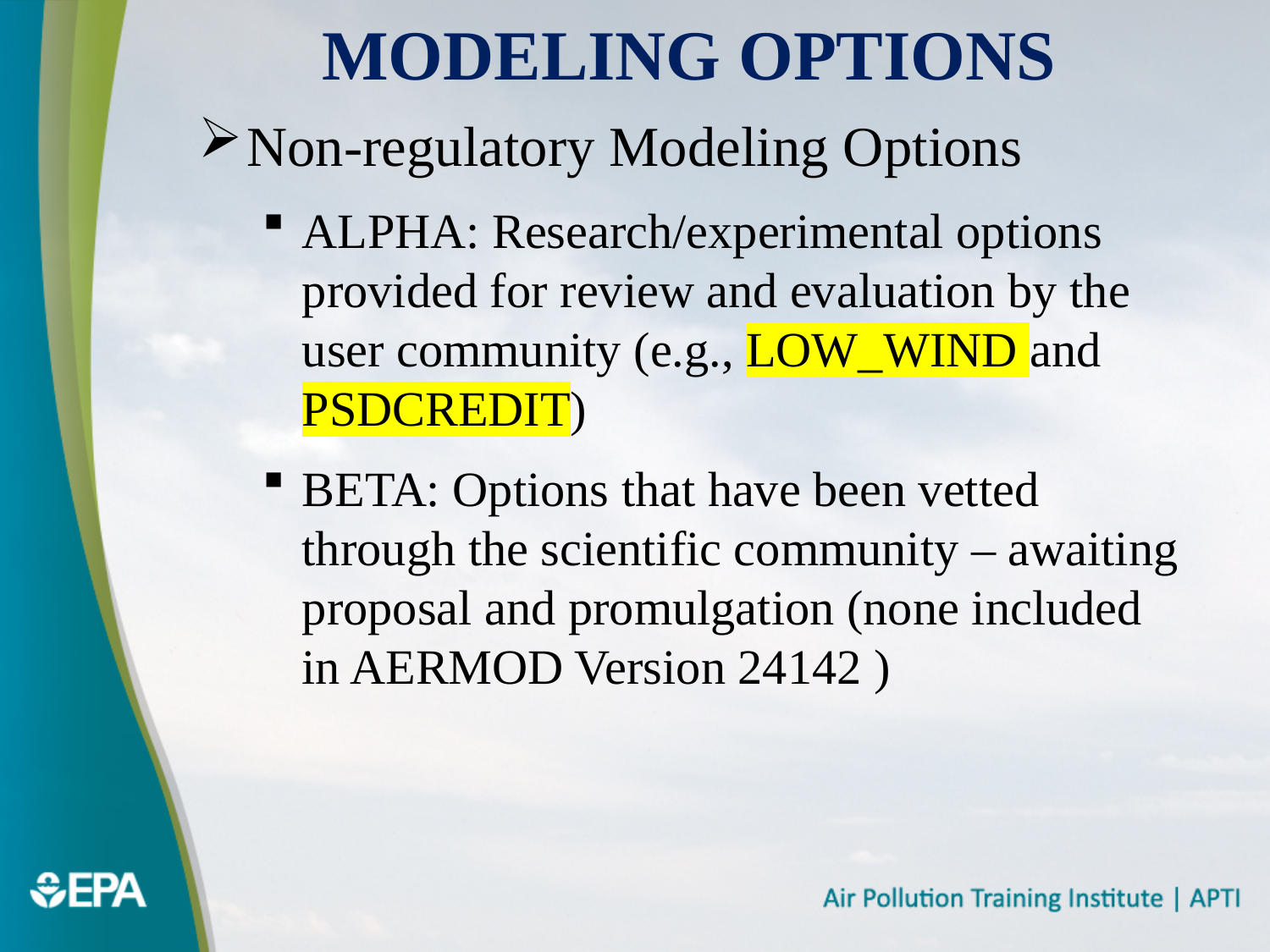

# Modeling Options
Non-regulatory Modeling Options
ALPHA: Research/experimental options provided for review and evaluation by the user community (e.g., LOW_WIND and PSDCREDIT)
BETA: Options that have been vetted through the scientific community – awaiting proposal and promulgation (none included in AERMOD Version 24142 )